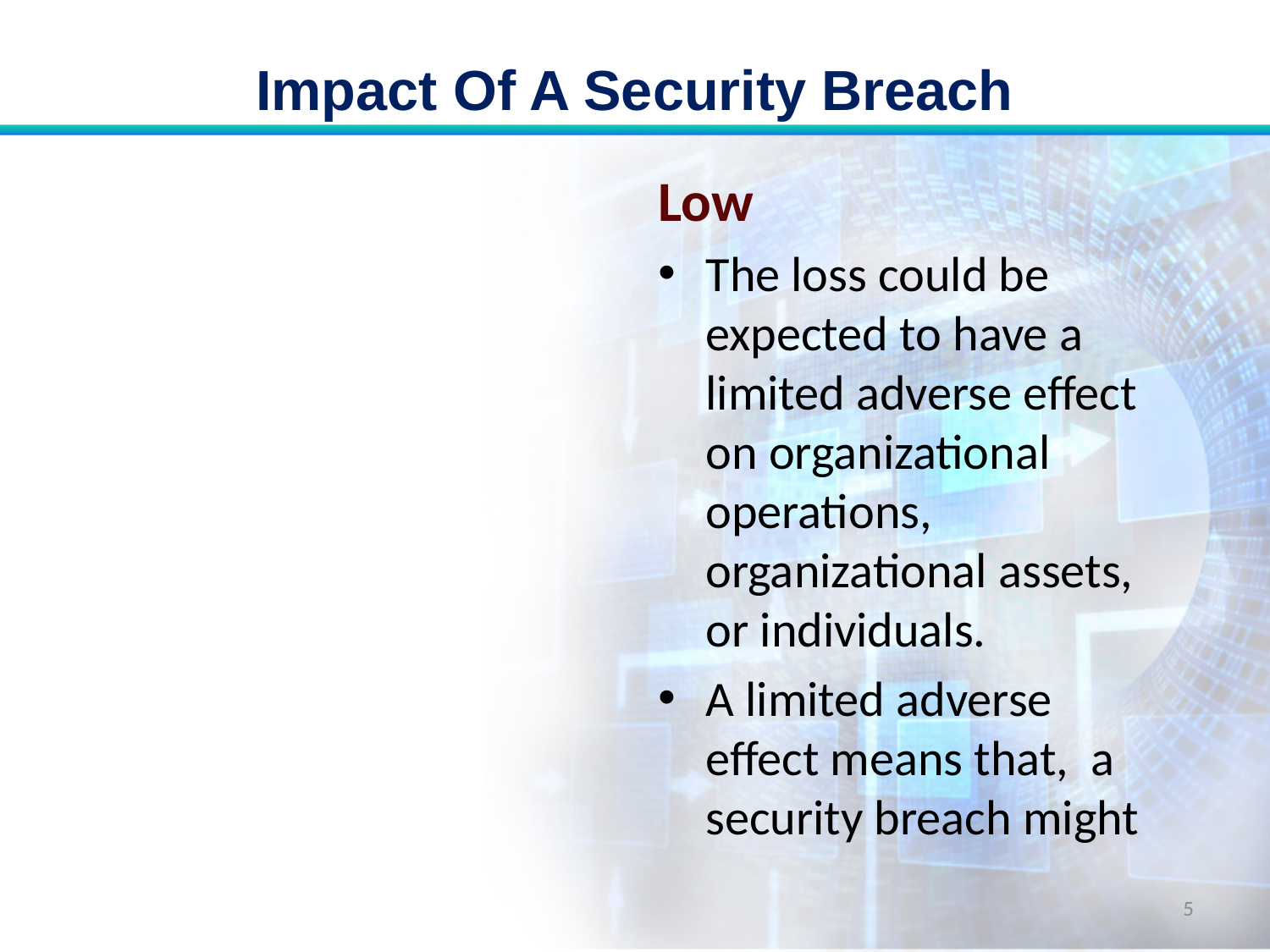

# Impact Of A Security Breach
Low
The loss could be expected to have a limited adverse effect on organizational operations, organizational assets, or individuals.
A limited adverse effect means that,  a security breach might

5